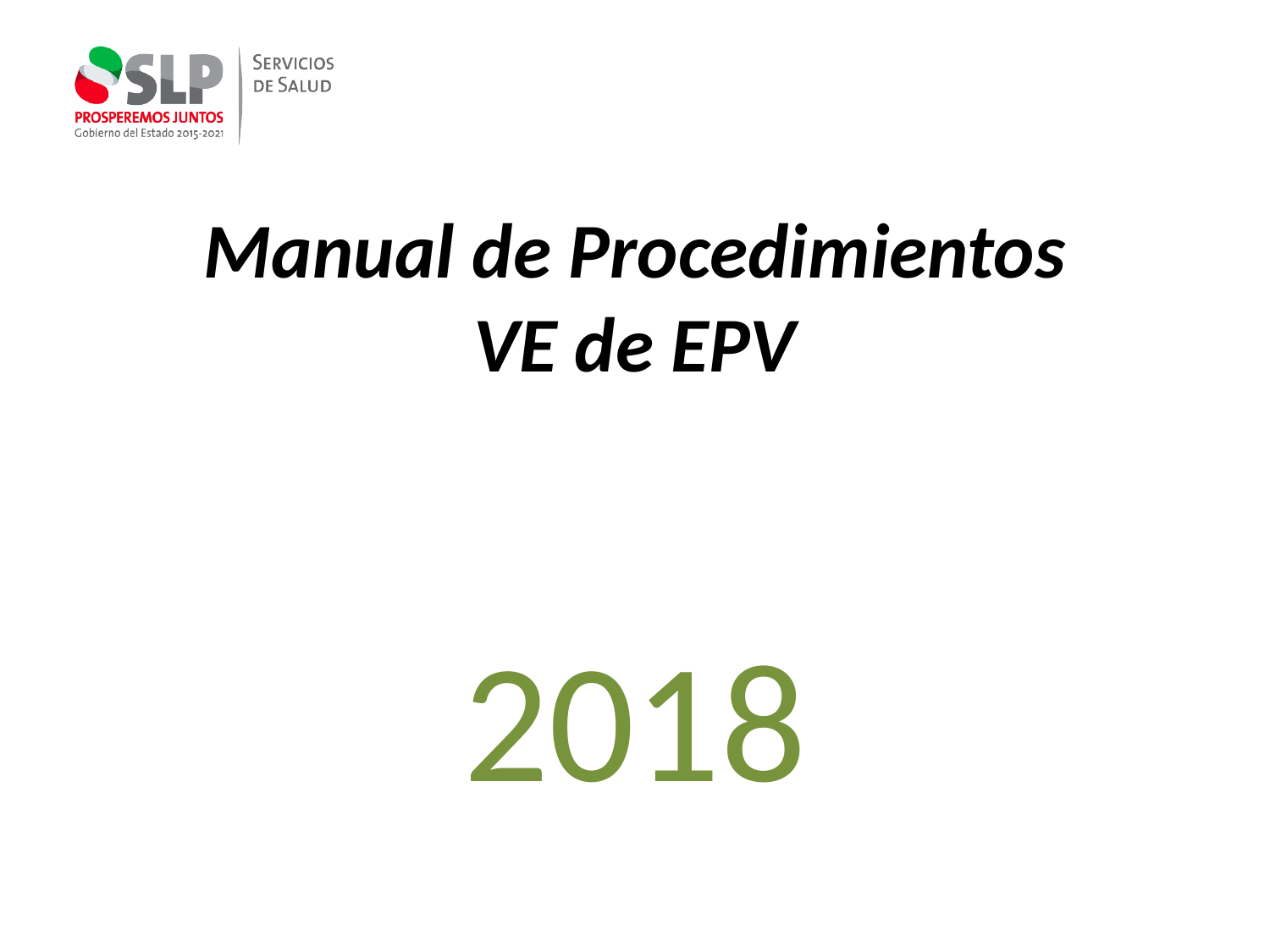

# Manual de Procedimientos VE de EPV
2018